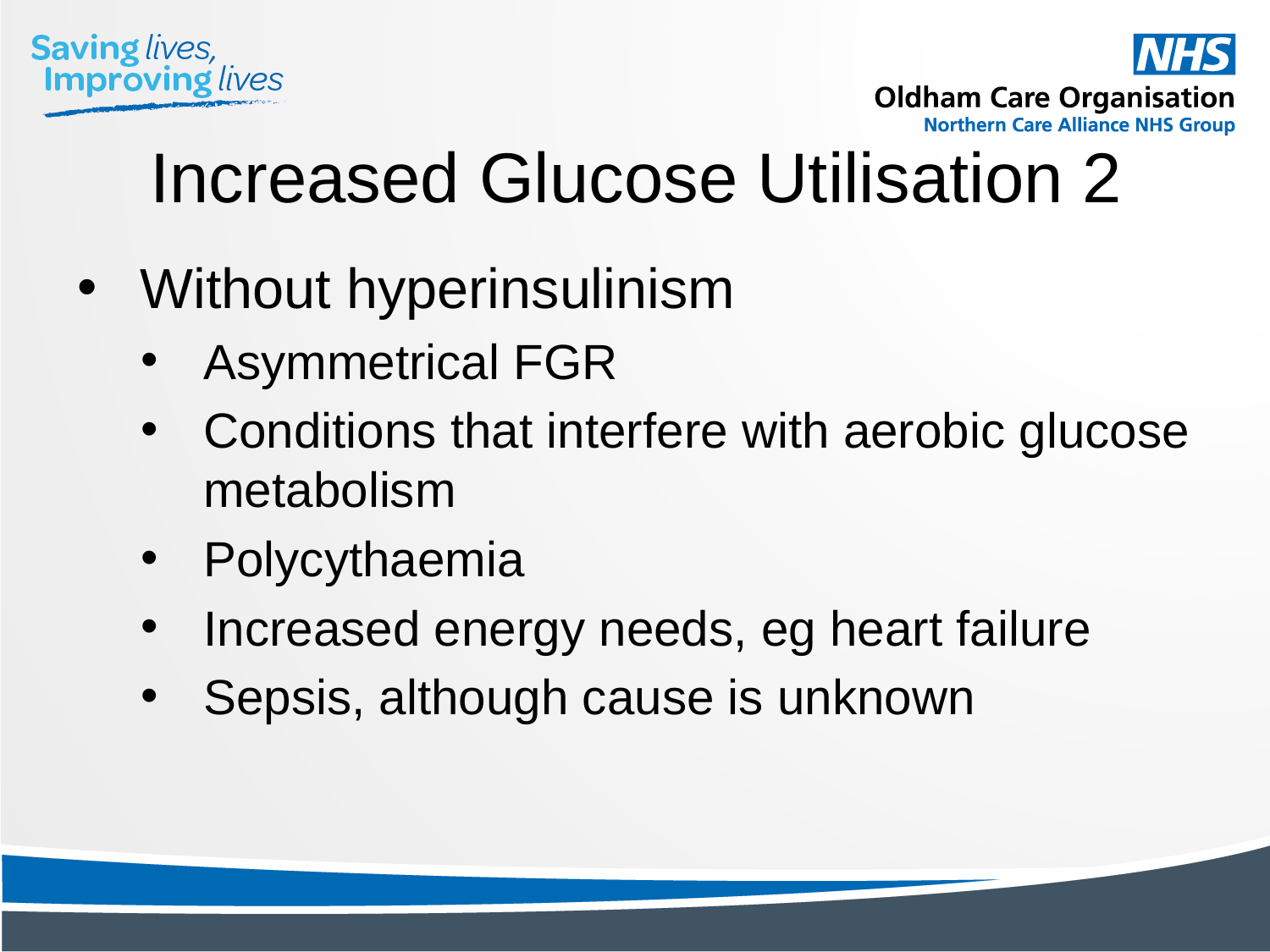

# Increased Glucose Utilisation 2
Without hyperinsulinism
Asymmetrical FGR
Conditions that interfere with aerobic glucose metabolism
Polycythaemia
Increased energy needs, eg heart failure
Sepsis, although cause is unknown